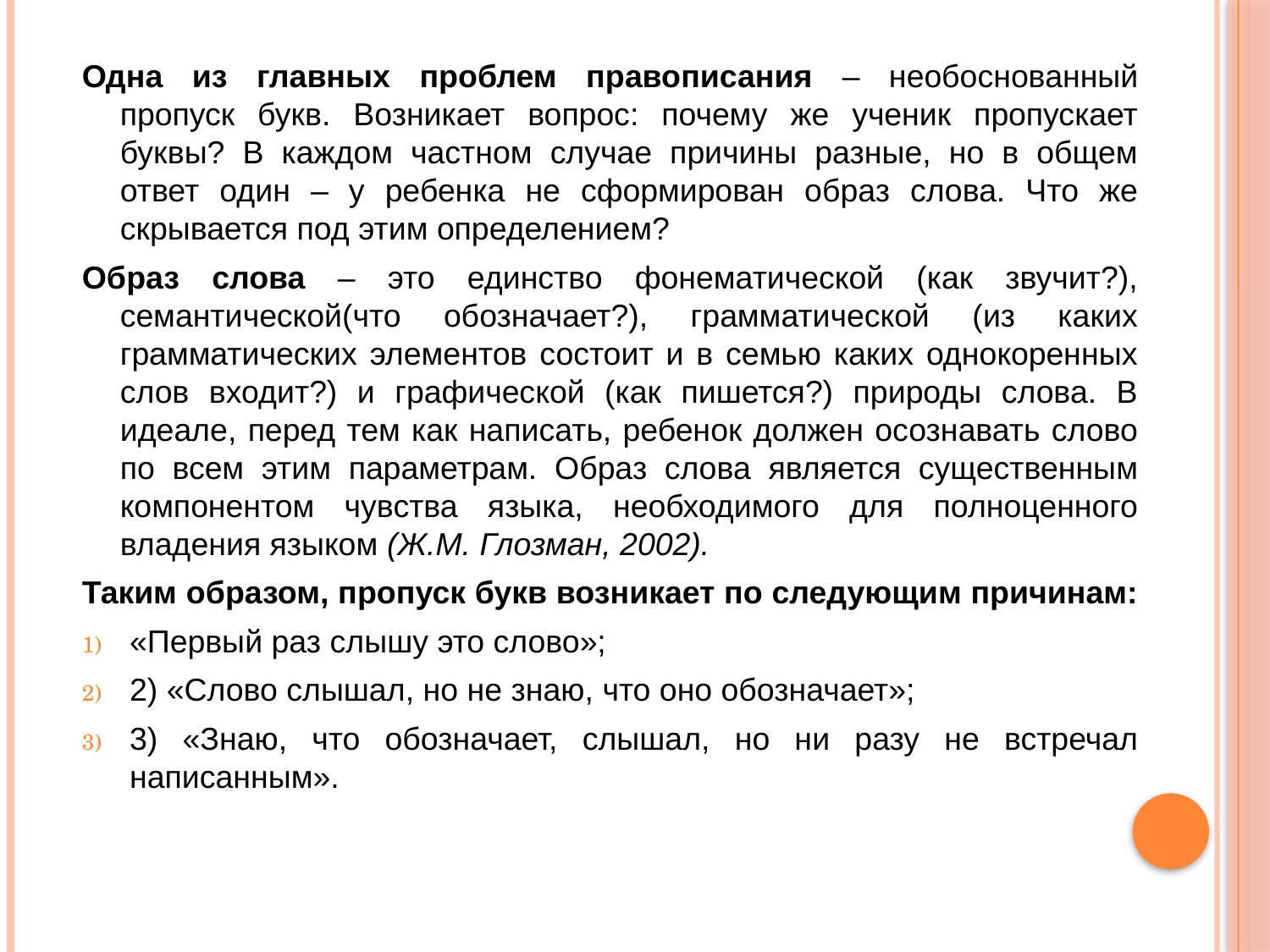

#
Одна из главных проблем правописания – необоснованный пропуск букв. Возникает вопрос: почему же ученик пропускает буквы? В каждом частном случае причины разные, но в общем ответ один – у ребенка не сформирован образ слова. Что же скрывается под этим определением?
Образ слова – это единство фонематической (как звучит?), семантической(что обозначает?), грамматической (из каких грамматических элементов состоит и в семью каких однокоренных слов входит?) и графической (как пишется?) природы слова. В идеале, перед тем как написать, ребенок должен осознавать слово по всем этим параметрам. Образ слова является существенным компонентом чувства языка, необходимого для полноценного владения языком (Ж.М. Глозман, 2002).
Таким образом, пропуск букв возникает по следующим причинам:
«Первый раз слышу это слово»;
2) «Слово слышал, но не знаю, что оно обозначает»;
3) «Знаю, что обозначает, слышал, но ни разу не встречал написанным».